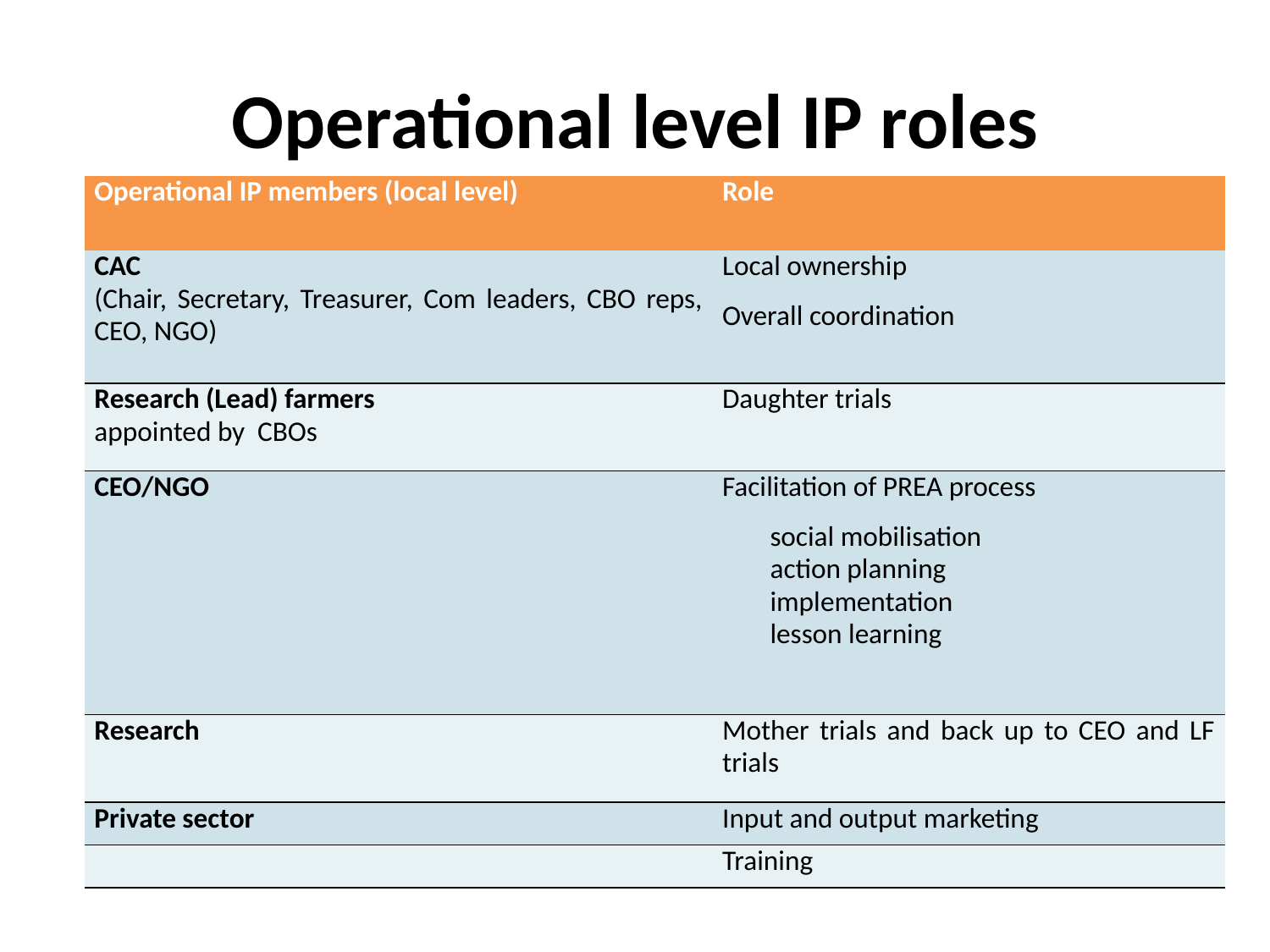

# Operational level IP roles
| Operational IP members (local level) | Role |
| --- | --- |
| CAC (Chair, Secretary, Treasurer, Com leaders, CBO reps, CEO, NGO) | Local ownership Overall coordination |
| Research (Lead) farmers appointed by CBOs | Daughter trials |
| CEO/NGO | Facilitation of PREA process social mobilisation action planning implementation lesson learning |
| Research | Mother trials and back up to CEO and LF trials |
| Private sector | Input and output marketing |
|  | Training |